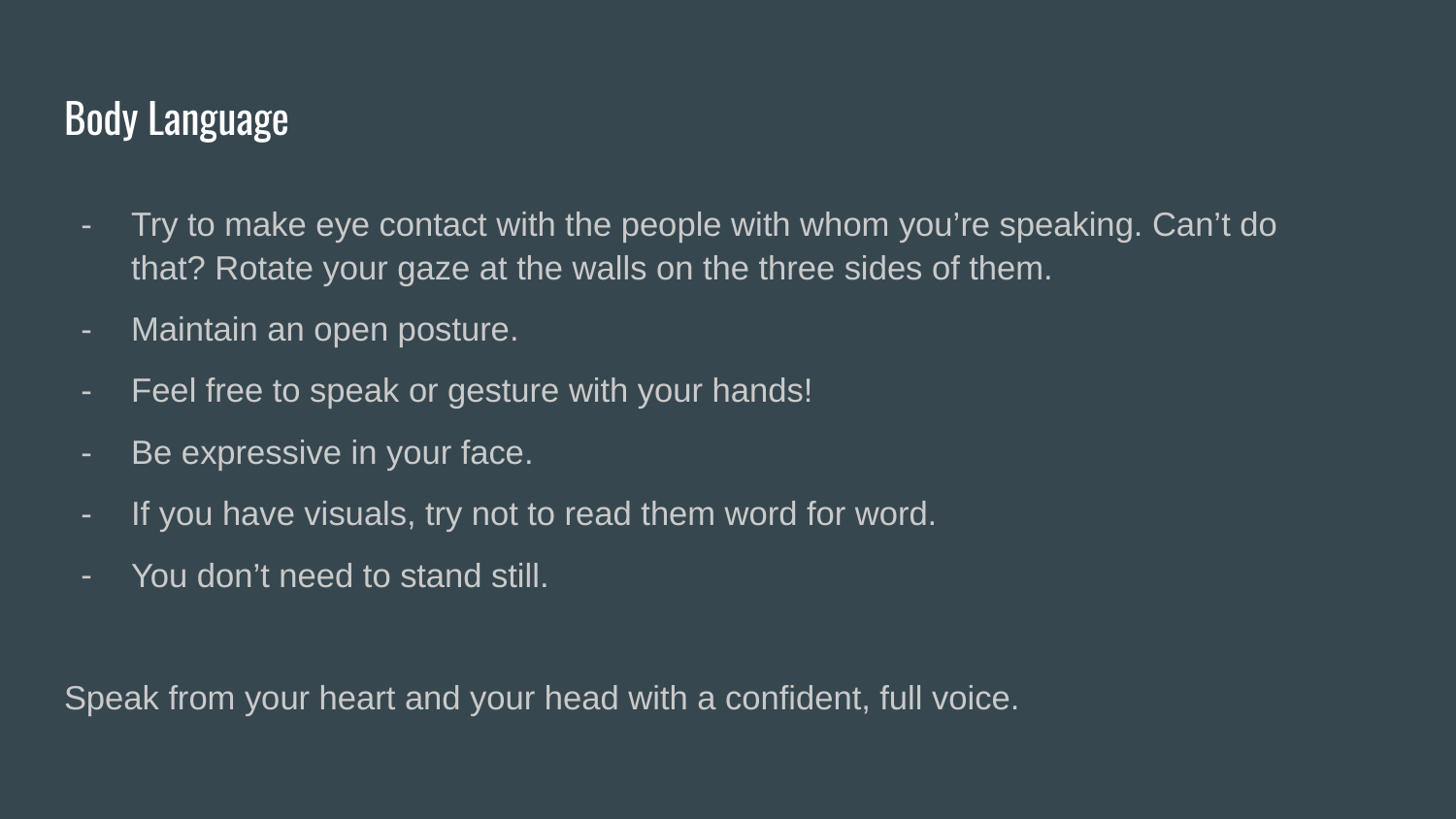

# Body Language
Try to make eye contact with the people with whom you’re speaking. Can’t do that? Rotate your gaze at the walls on the three sides of them.
Maintain an open posture.
Feel free to speak or gesture with your hands!
Be expressive in your face.
If you have visuals, try not to read them word for word.
You don’t need to stand still.

Speak from your heart and your head with a confident, full voice.